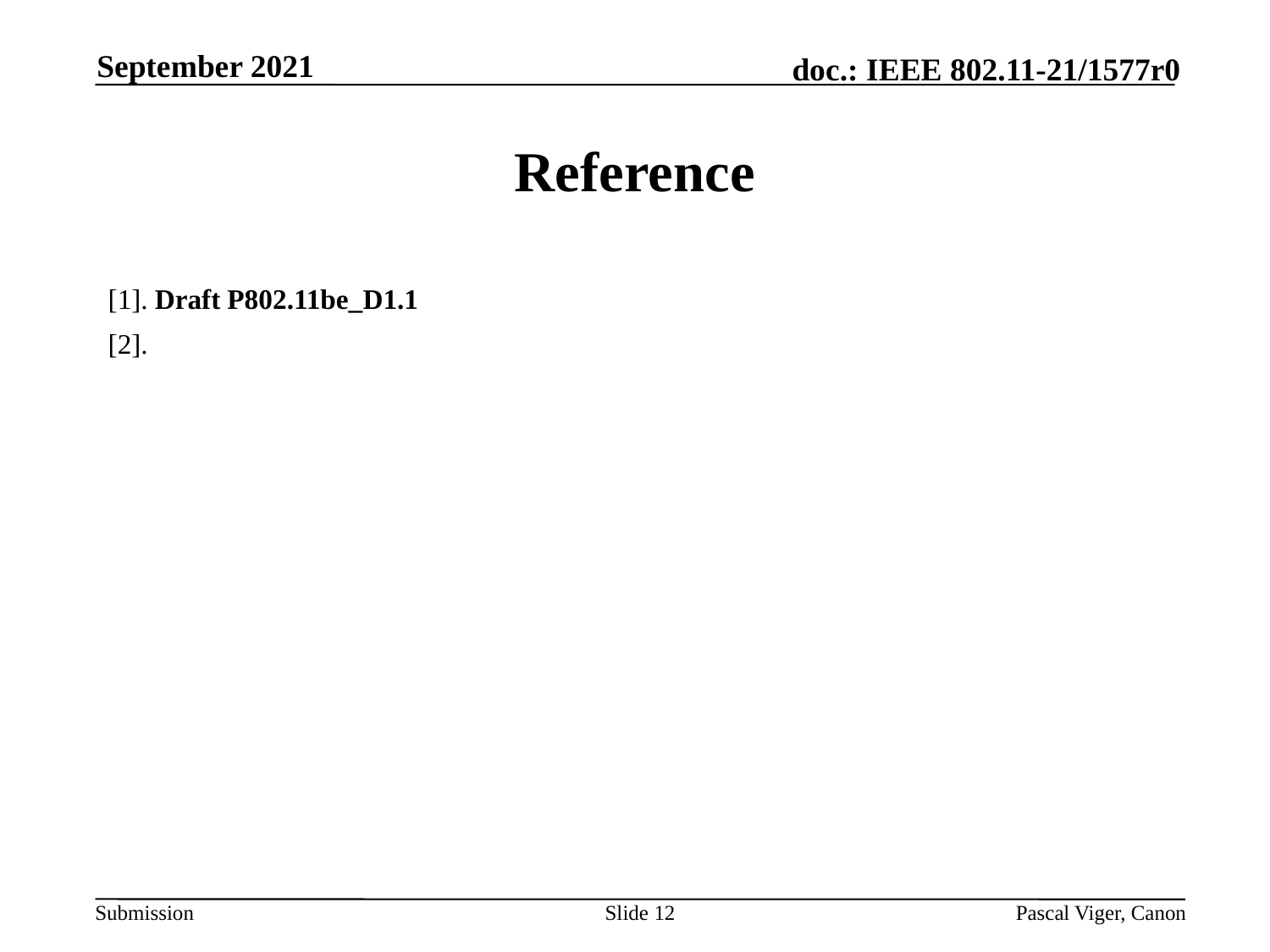

September 2021
# Reference
[1]. Draft P802.11be_D1.1
[2].
Slide 12
Pascal Viger, Canon